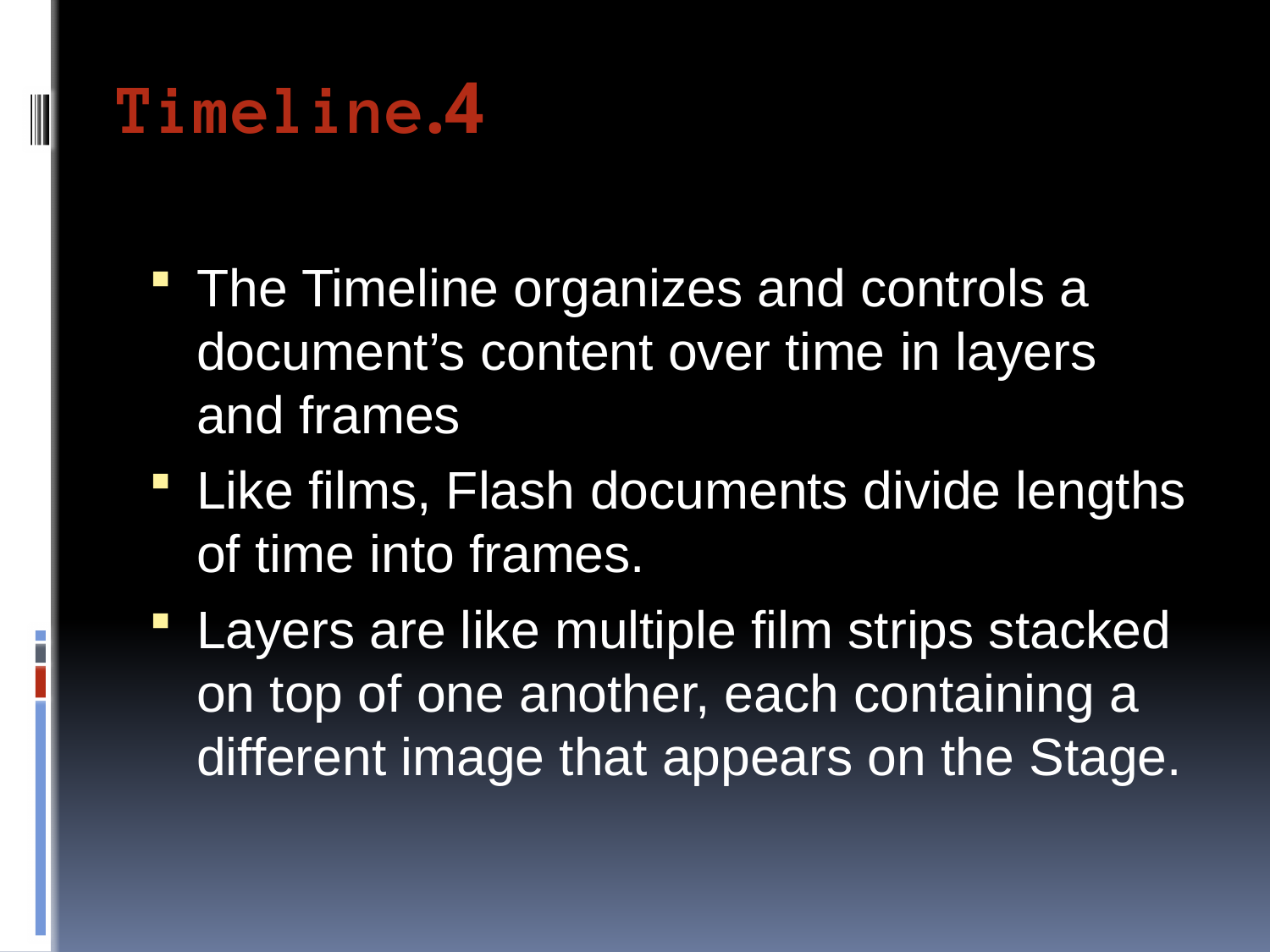

4.Timeline
The Timeline organizes and controls a document’s content over time in layers and frames
Like films, Flash documents divide lengths of time into frames.
Layers are like multiple film strips stacked on top of one another, each containing a different image that appears on the Stage.